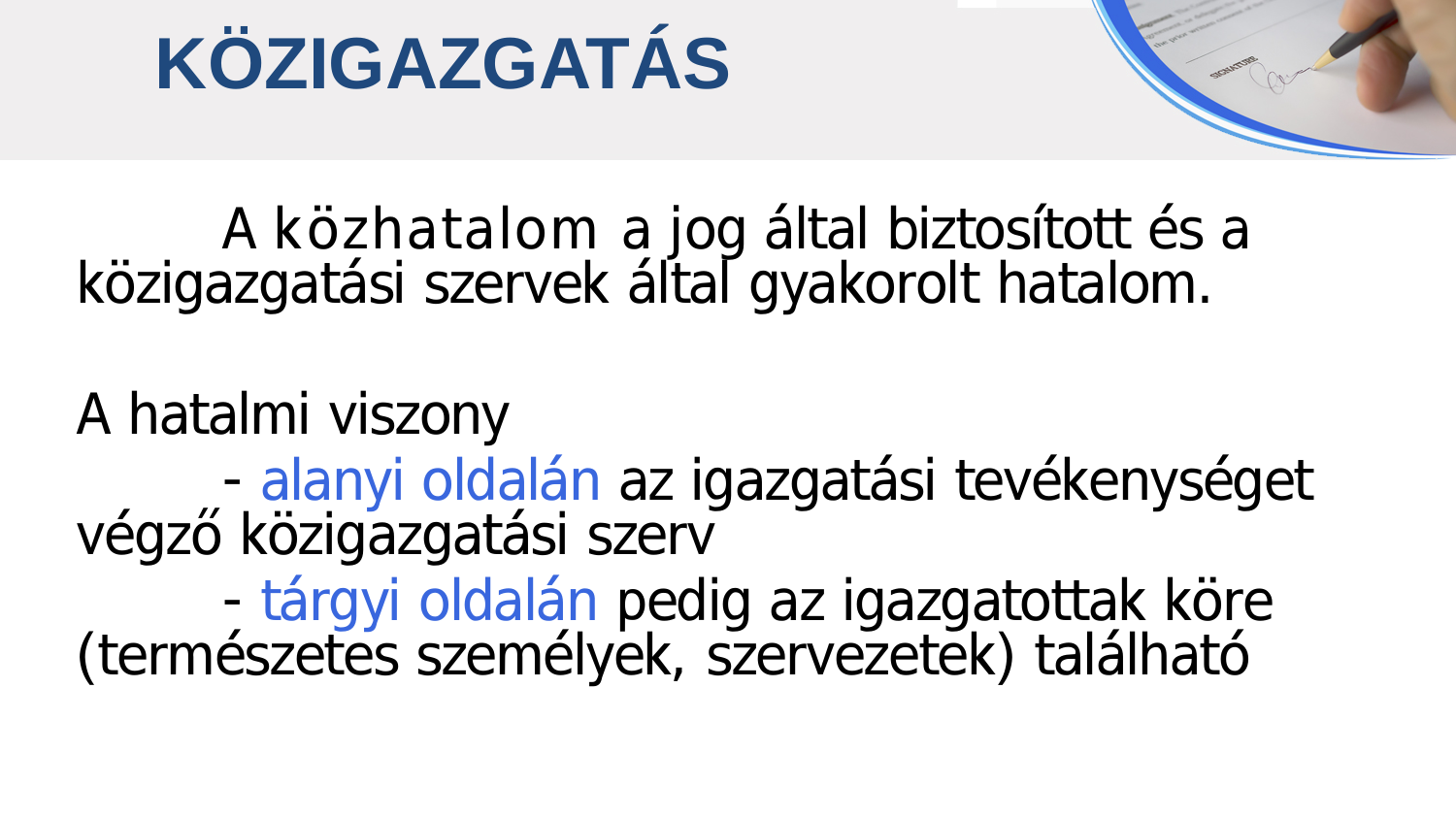

KÖZIGAZGATÁS
	A közhatalom a jog által biztosított és a
közigazgatási szervek által gyakorolt hatalom.

A hatalmi viszony
	- alanyi oldalán az igazgatási tevékenységet
végző közigazgatási szerv
	- tárgyi oldalán pedig az igazgatottak köre
(természetes személyek, szervezetek) található